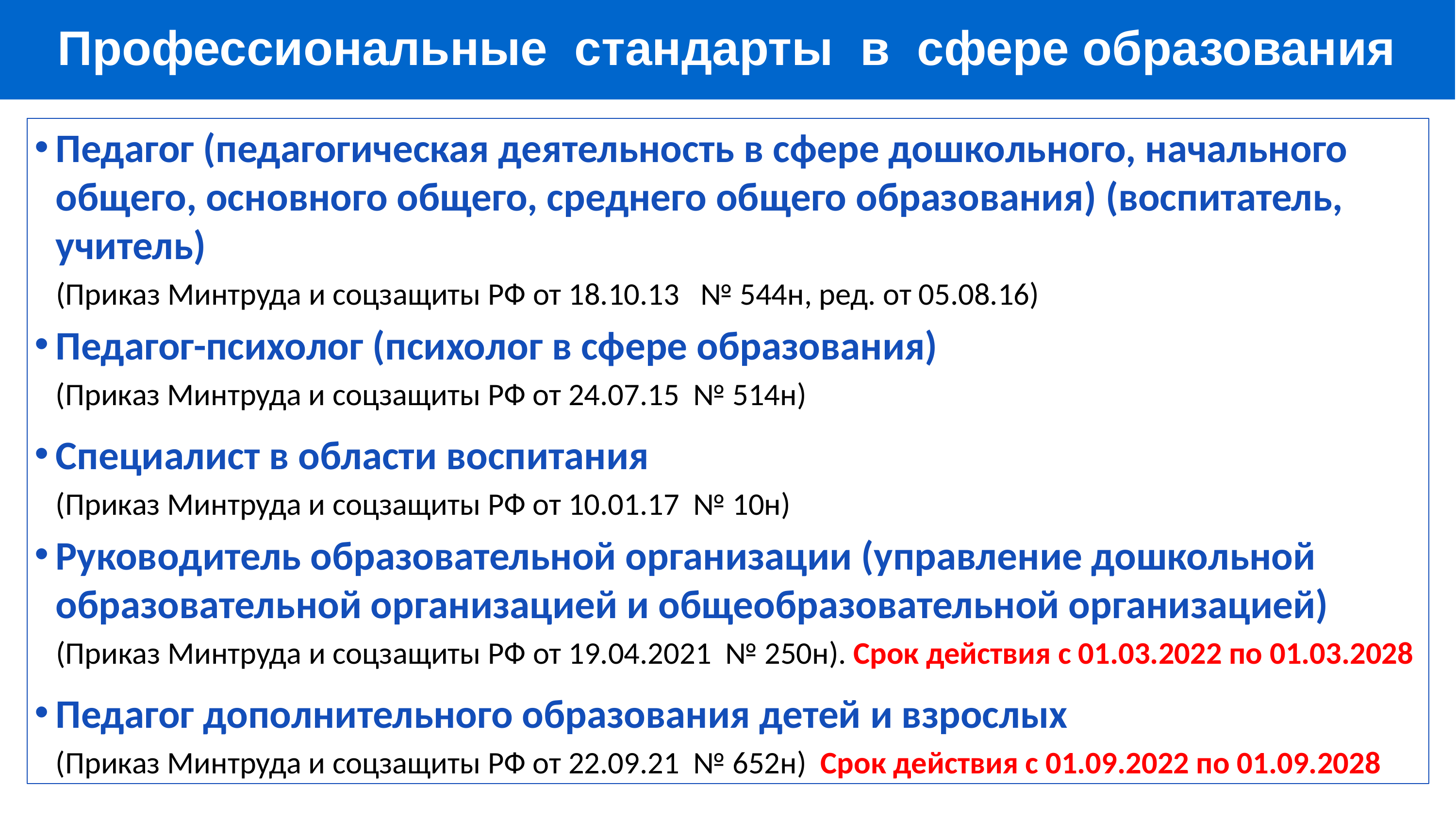

Профессиональные  стандарты  в  сфере образования

Педагог (педагогическая деятельность в сфере дошкольного, начального общего, основного общего, среднего общего образования) (воспитатель, учитель)
(Приказ Минтруда и соцзащиты РФ от 18.10.13   № 544н, ред. от 05.08.16)
Педагог-психолог (психолог в сфере образования)
(Приказ Минтруда и соцзащиты РФ от 24.07.15  № 514н)
Специалист в области воспитания
(Приказ Минтруда и соцзащиты РФ от 10.01.17  № 10н)
Руководитель образовательной организации (управление дошкольной образовательной организацией и общеобразовательной организацией)
(Приказ Минтруда и соцзащиты РФ от 19.04.2021  № 250н). Срок действия с 01.03.2022 по 01.03.2028
Педагог дополнительного образования детей и взрослых
(Приказ Минтруда и соцзащиты РФ от 22.09.21  № 652н)  Срок действия с 01.09.2022 по 01.09.2028